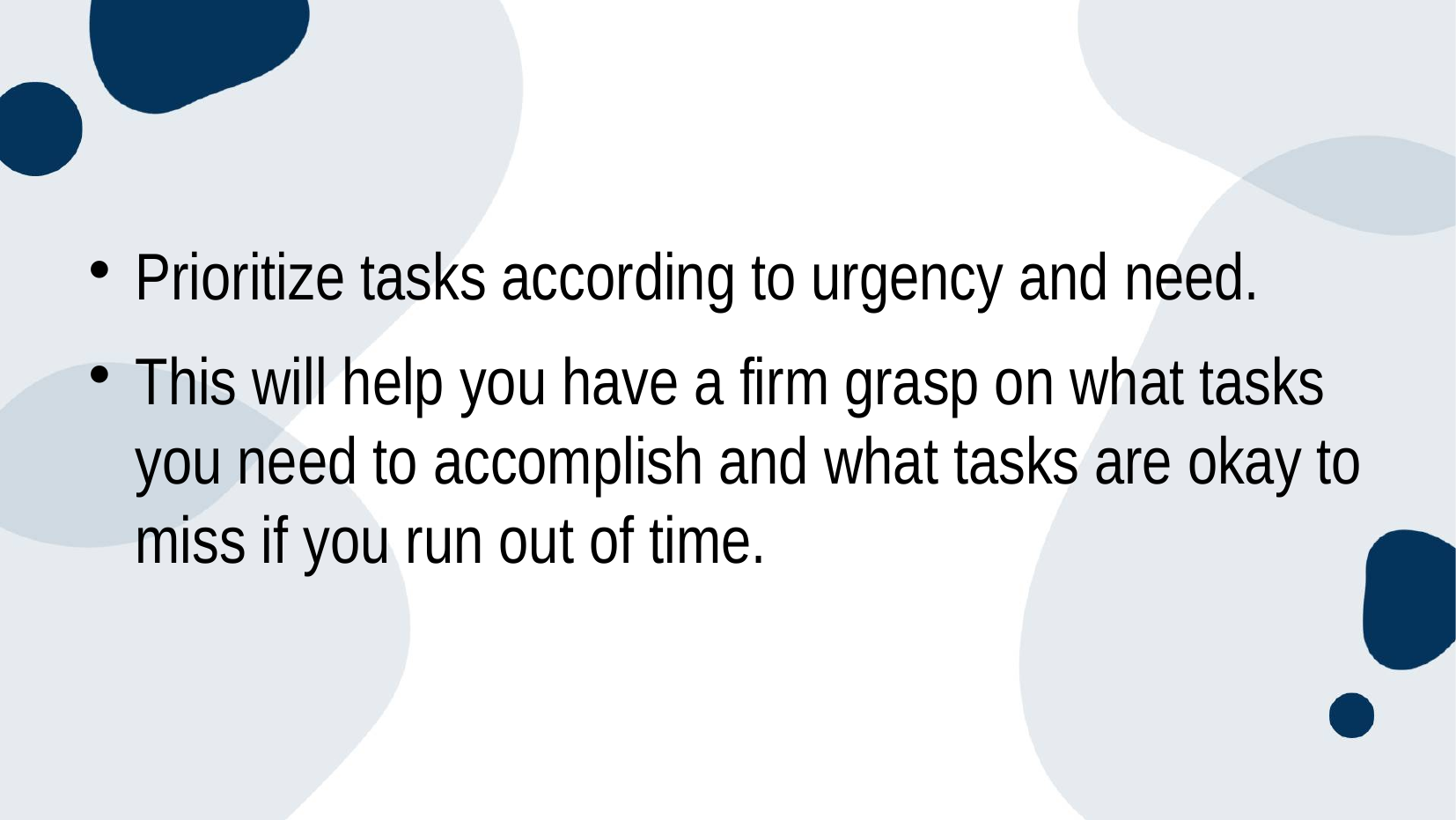

Prioritize tasks according to urgency and need.
This will help you have a firm grasp on what tasks you need to accomplish and what tasks are okay to miss if you run out of time.